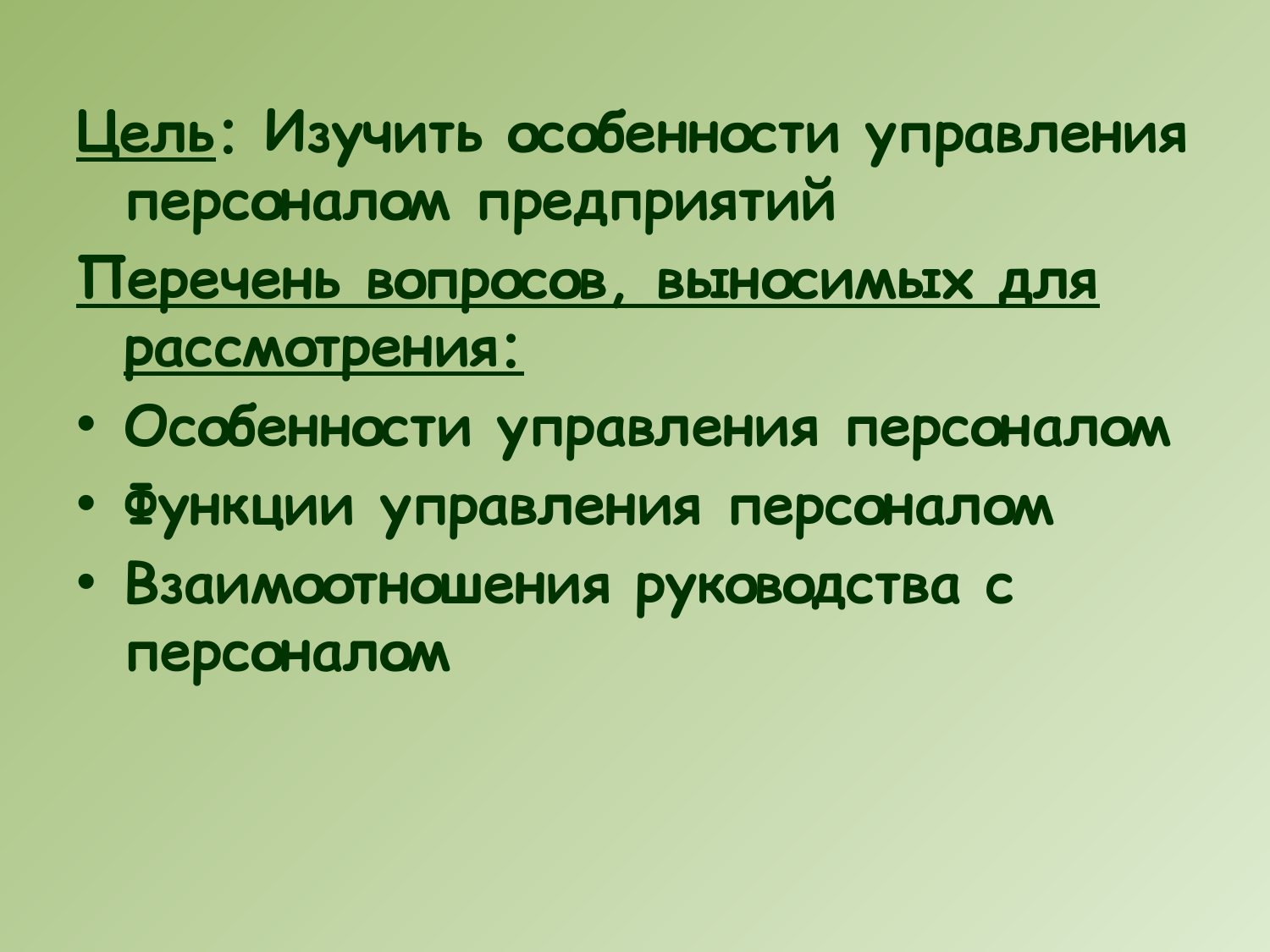

Цель: Изучить особенности управления персоналом предприятий
Перечень вопросов, выносимых для рассмотрения:
Особенности управления персоналом
Функции управления персоналом
Взаимоотношения руководства с персоналом